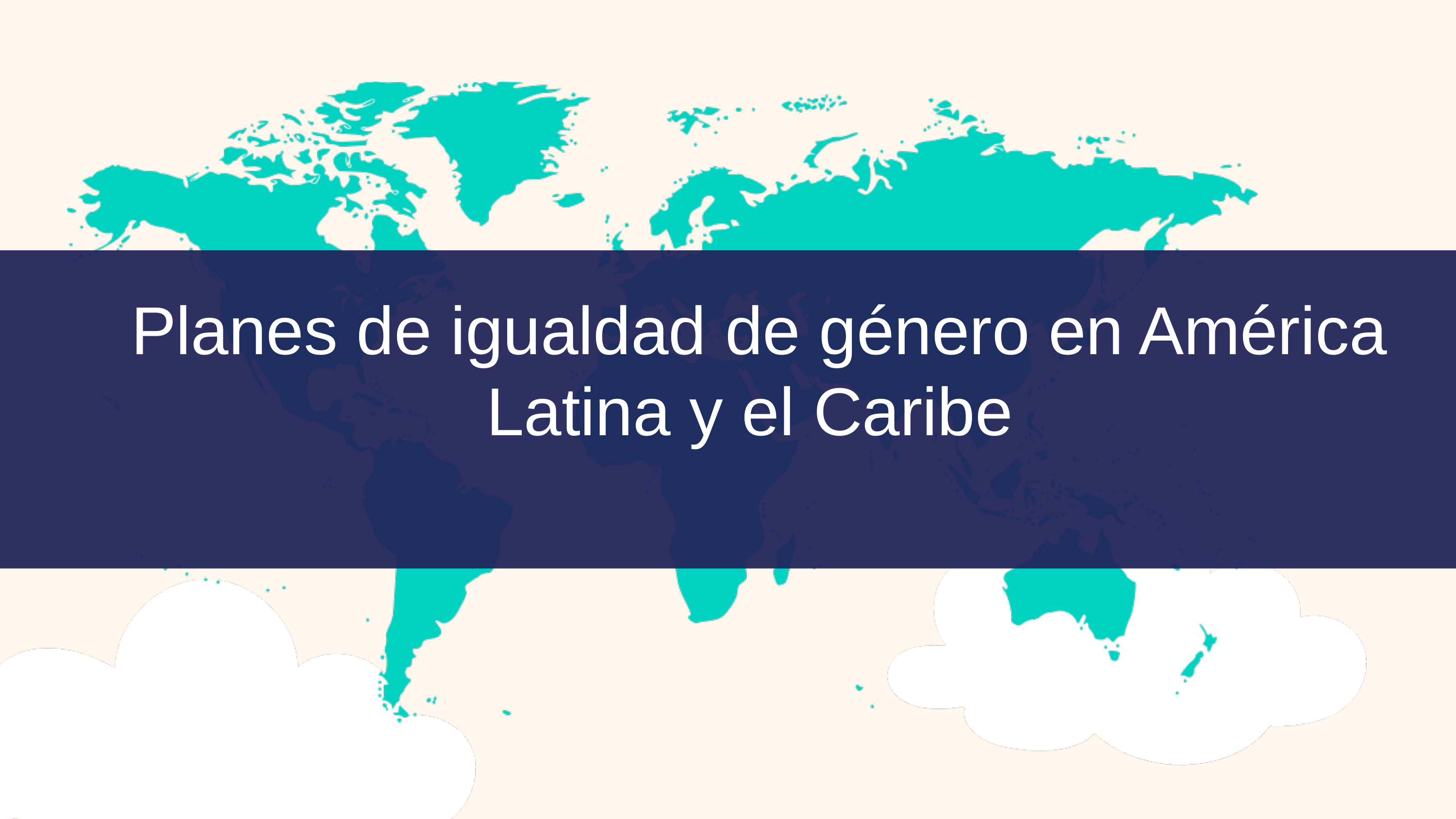

Planes de igualdad de género en América Latina y el Caribe